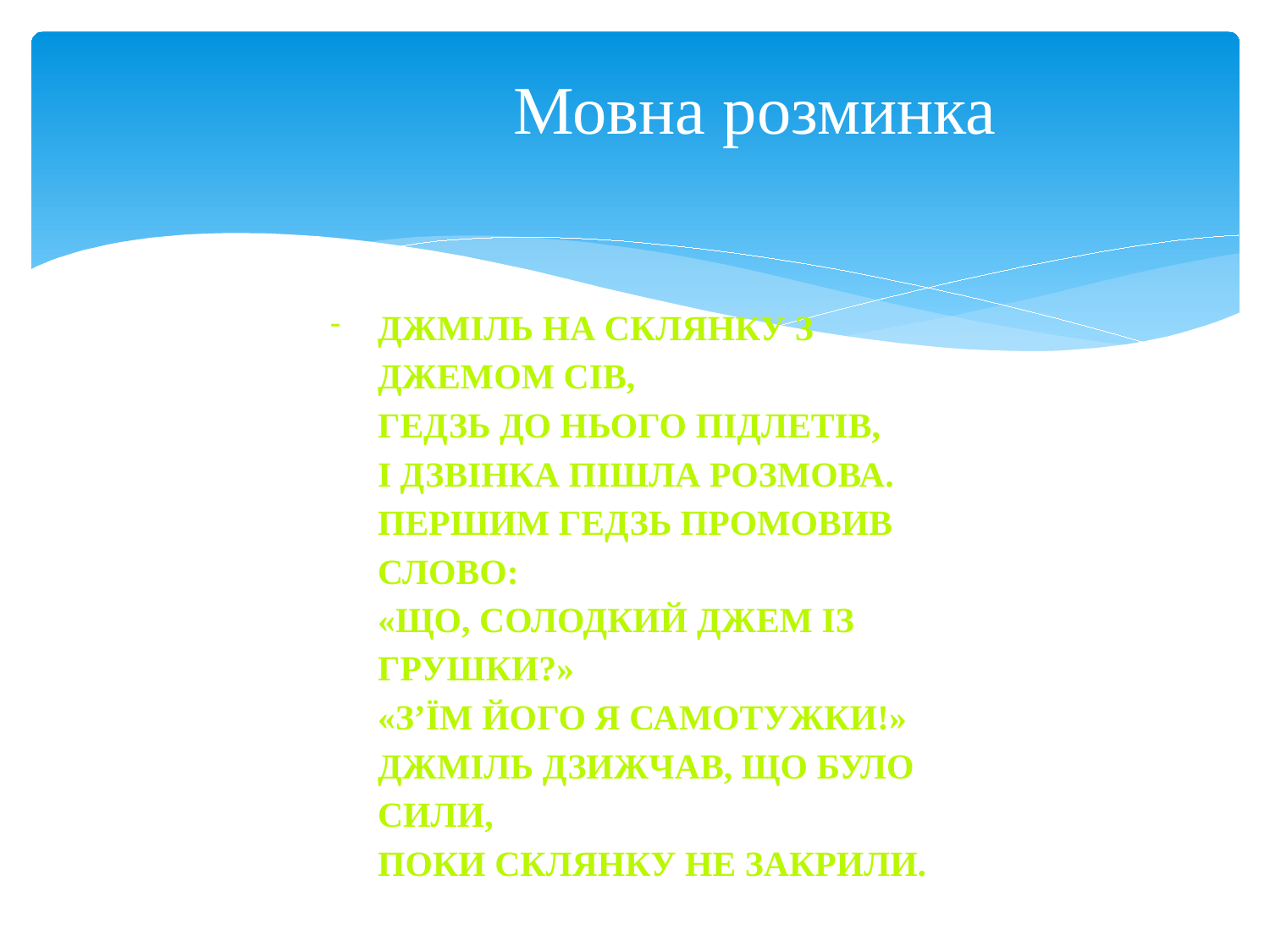

# Мовна розминка
Джміль на склянку з джемом сів,
Гедзь до нього підлетів,
І дзвінка пішла розмова.
Першим гедзь промовив слово:
«Що, солодкий джем із грушки?»
«З’їм його я самотужки!»
Джміль дзижчав, що було сили,
Поки склянку не закрили.